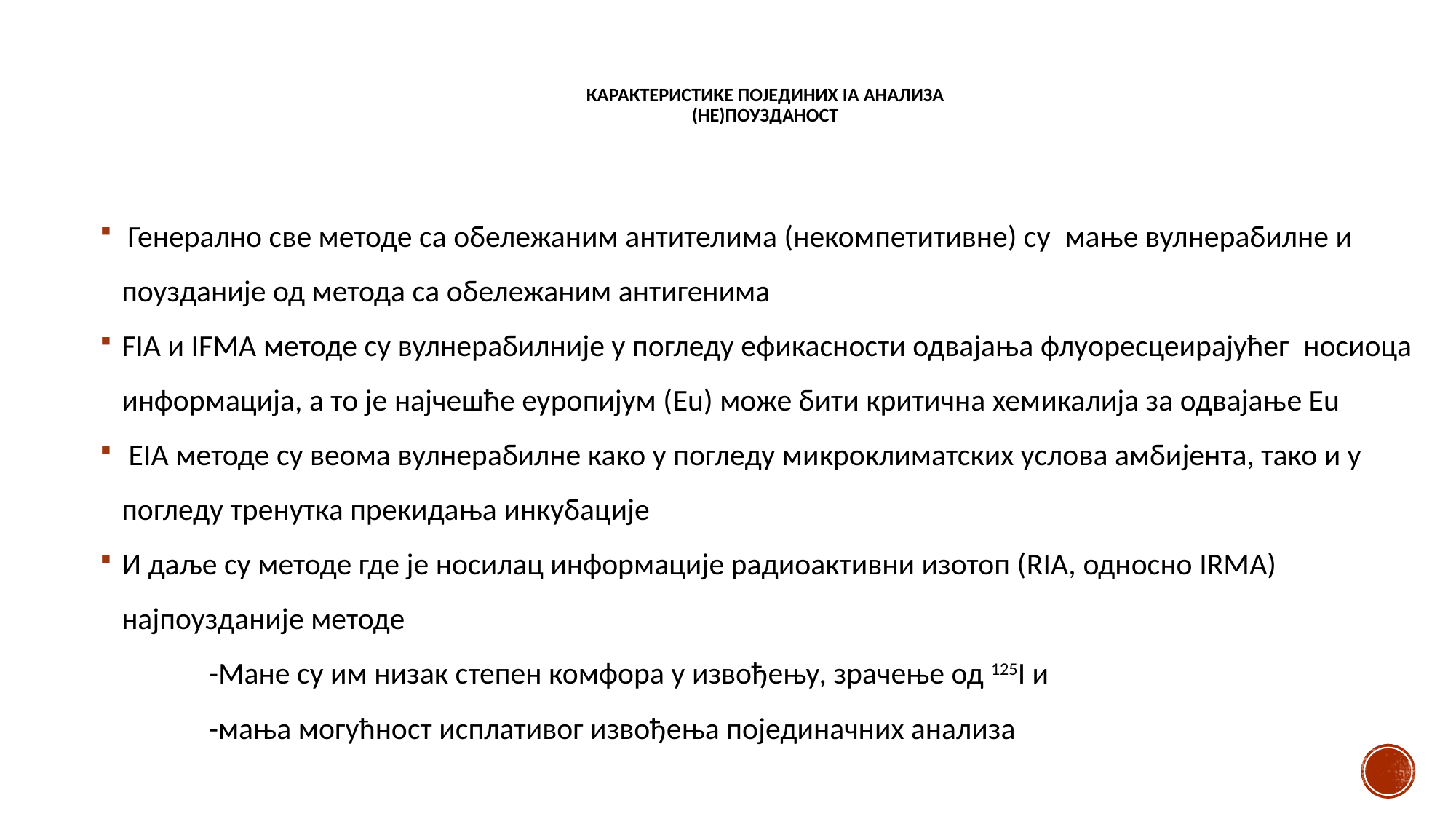

# Карактеристике појединих IA анализа (не)поузданост
 Генерално све методе са обележаним антителима (некомпетитивне) су  мање вулнерабилне и поузданије од метода са обележаним антигенима
FIA и IFMA методе су вулнерабилније у погледу ефикасности одвајања флуоресцеирајућег  носиоца информација, а то је најчешће еуропијум (Eu) може бити критична хемикалија за одвајањe Eu
 EIA методе су веома вулнерабилне како у погледу микроклиматских услова амбијента, тако и у погледу тренутка прекидања инкубације
И даље су методе где је носилац информације радиоактивни изотоп (RIA, односно IRMA) најпоузданије методе
       	-Мане су им низак степен комфора у извођењу, зрачење од 125I и
    	-мања могућност исплативог извођења појединачних анализа